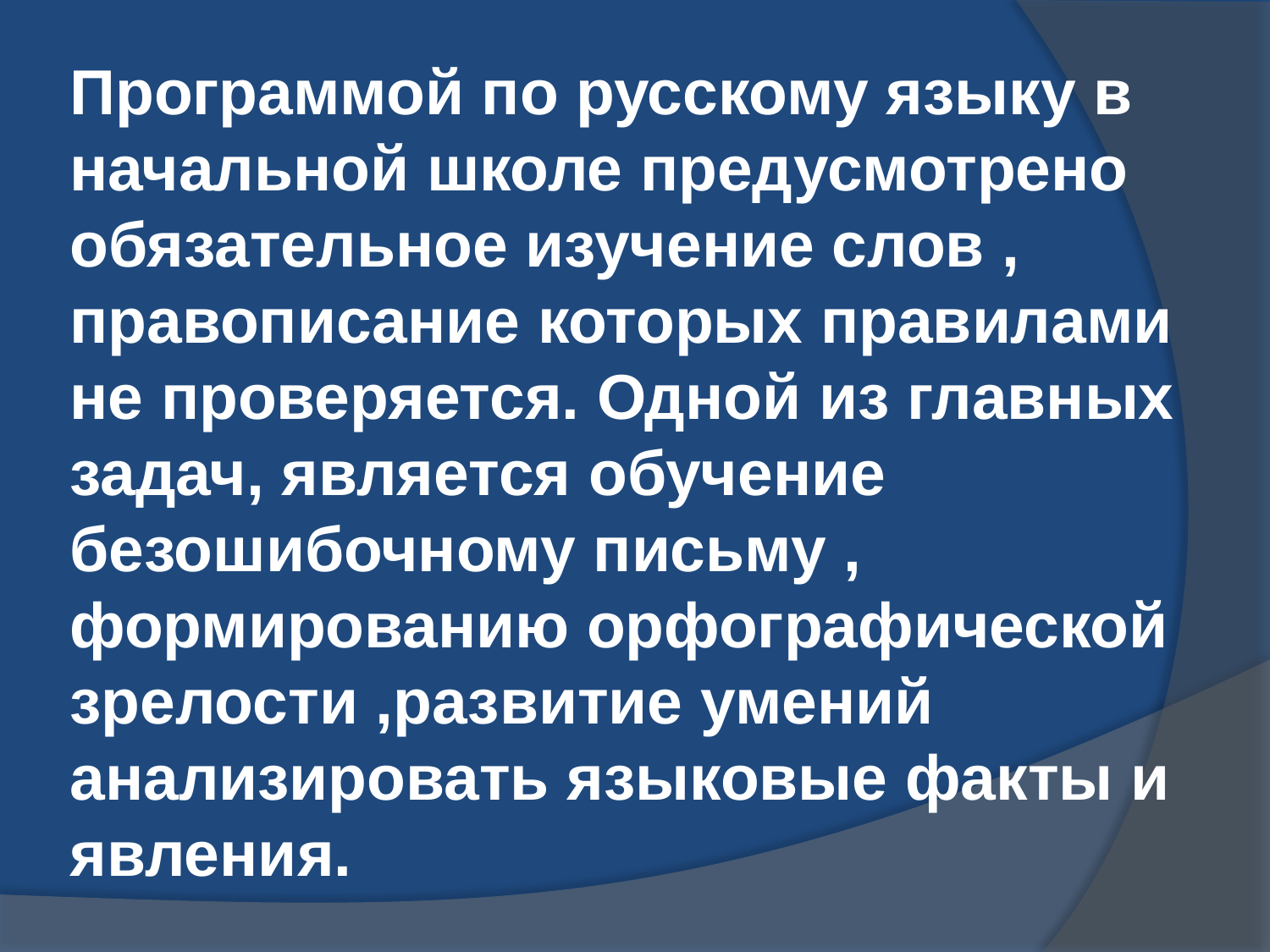

# Программой по русскому языку в начальной школе предусмотрено обязательное изучение слов , правописание которых правилами не проверяется. Одной из главных задач, является обучение безошибочному письму , формированию орфографической зрелости ,развитие умений анализировать языковые факты и явления.